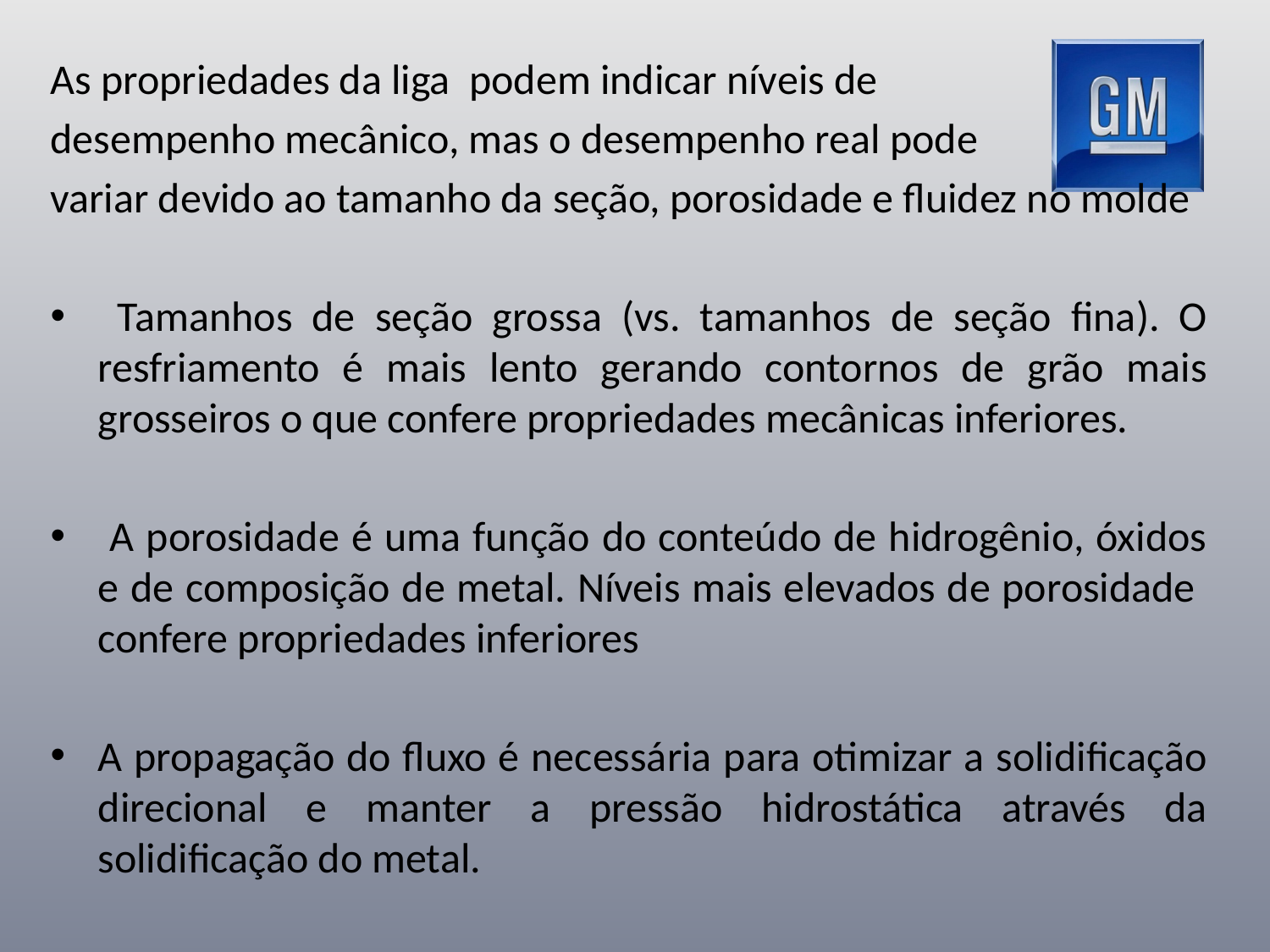

As propriedades da liga  podem indicar níveis de
desempenho mecânico, mas o desempenho real pode
variar devido ao tamanho da seção, porosidade e fluidez no molde

 Tamanhos de seção grossa (vs. tamanhos de seção fina). O resfriamento é mais lento gerando contornos de grão mais grosseiros o que confere propriedades mecânicas inferiores.

 A porosidade é uma função do conteúdo de hidrogênio, óxidos e de composição de metal. Níveis mais elevados de porosidade  confere propriedades inferiores

A propagação do fluxo é necessária para otimizar a solidificação direcional e manter a pressão hidrostática através da solidificação do metal.